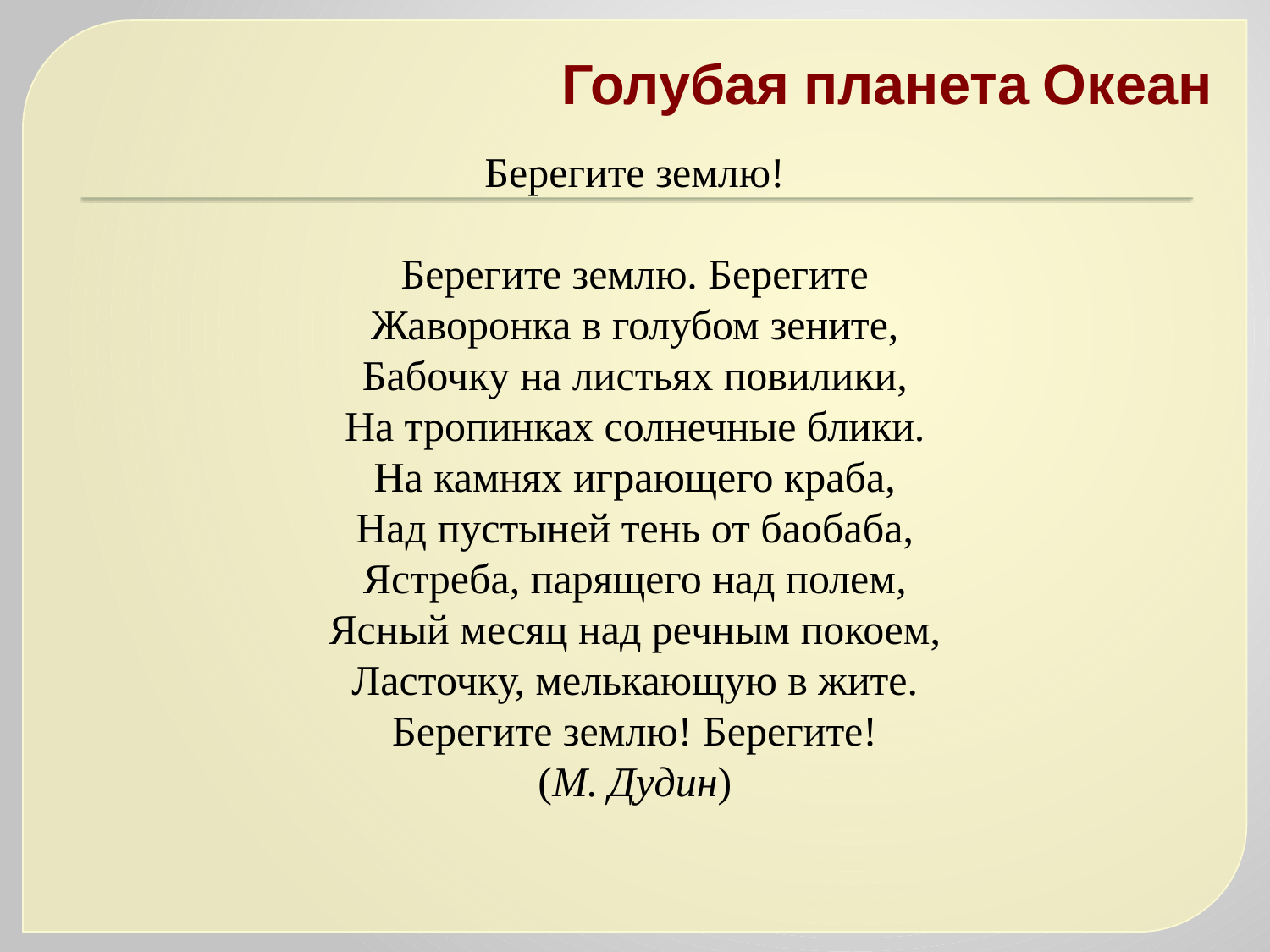

# Голубая планета Океан
Берегите землю!
Берегите землю. Берегите
Жаворонка в голубом зените,
Бабочку на листьях повилики,
На тропинках солнечные блики.
На камнях играющего краба,
Над пустыней тень от баобаба,
Ястреба, парящего над полем,
Ясный месяц над речным покоем,
Ласточку, мелькающую в жите.
Берегите землю! Берегите!
(М. Дудин)